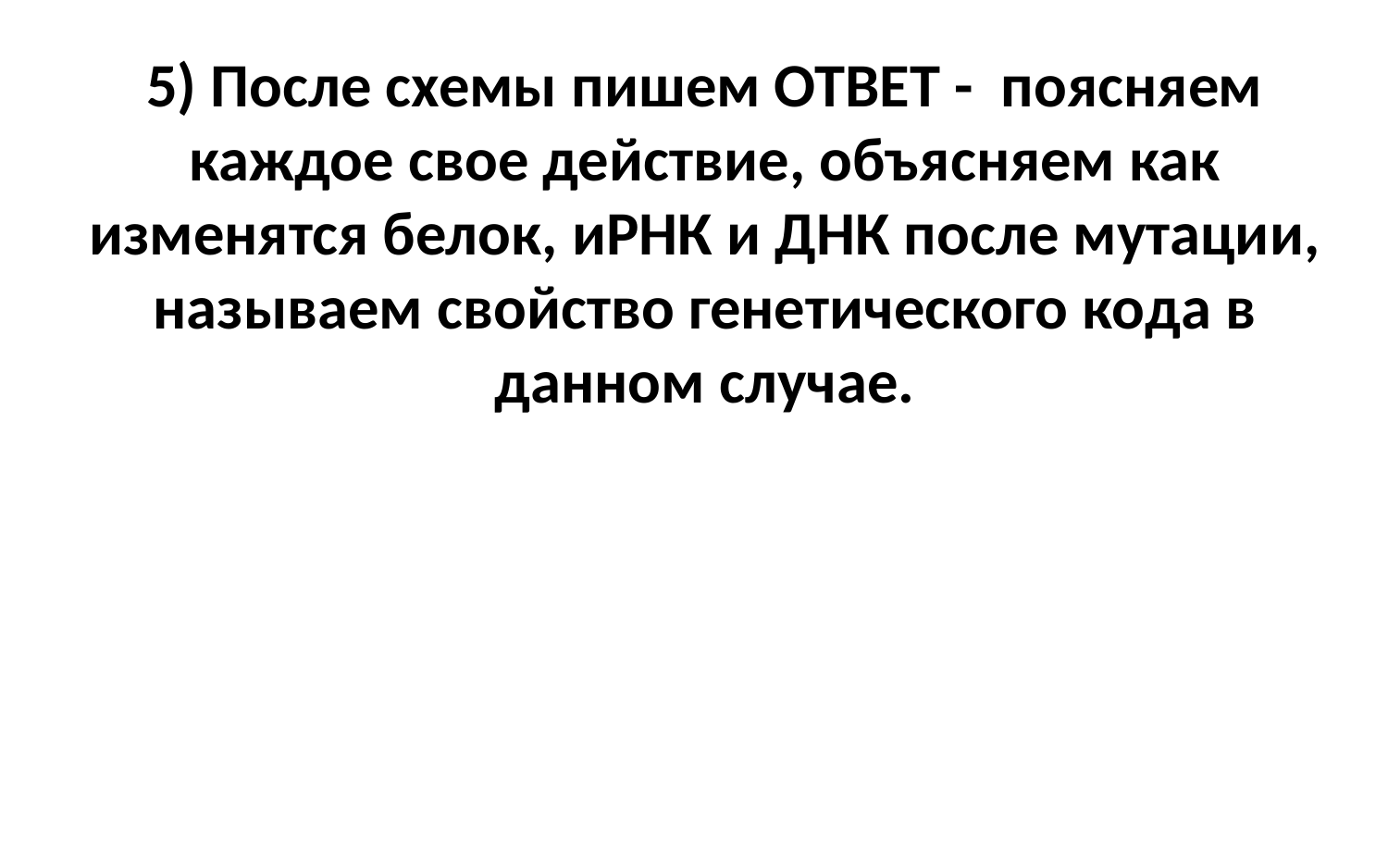

# 5) После схемы пишем ОТВЕТ -  поясняем каждое свое действие, объясняем как изменятся белок, иРНК и ДНК после мутации, называем свойство генетического кода в данном случае.